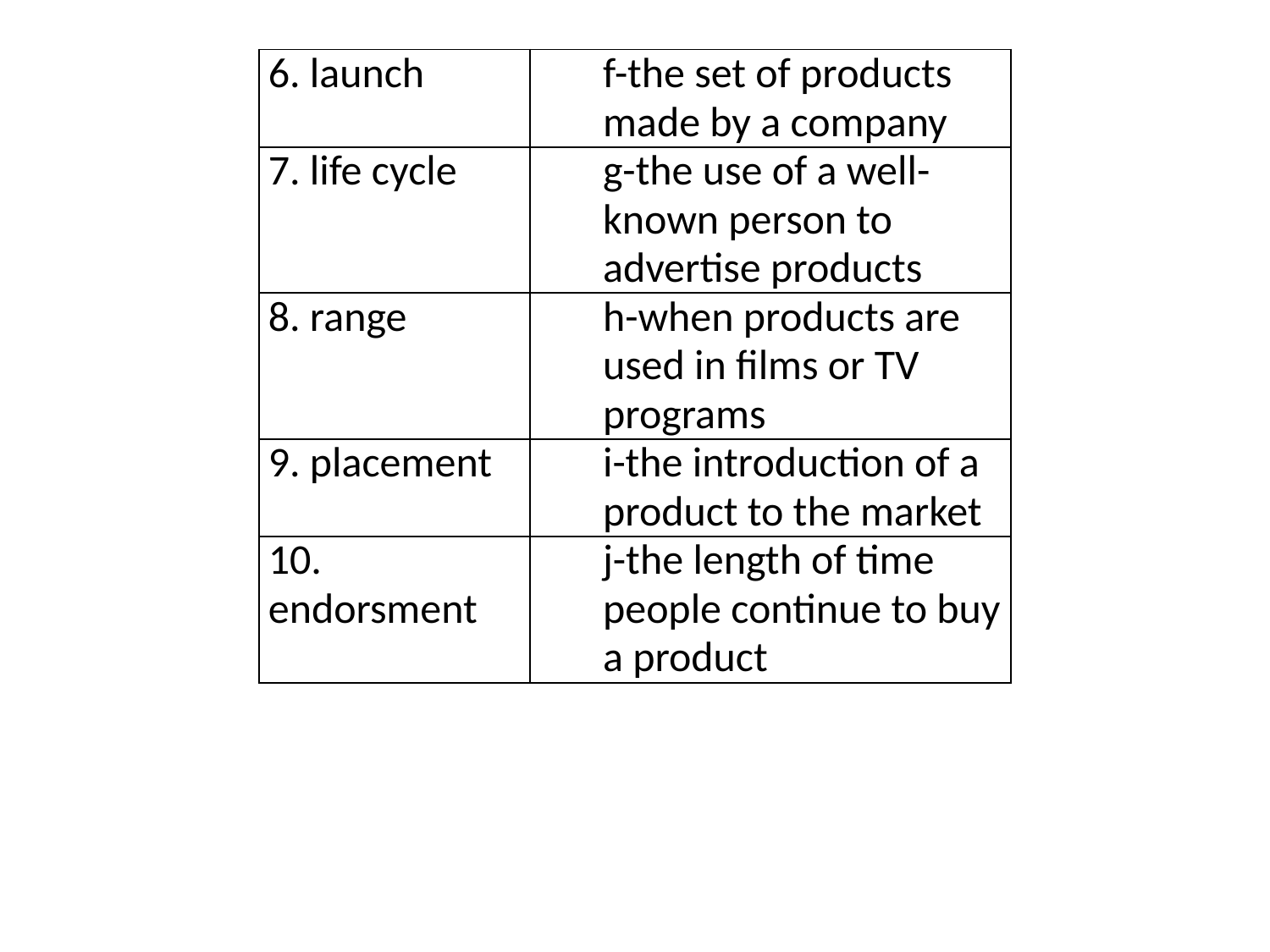

| 6. launch | f-the set of products made by a company |
| --- | --- |
| 7. life cycle | g-the use of a well-known person to advertise products |
| 8. range | h-when products are used in films or TV programs |
| 9. placement | i-the introduction of a product to the market |
| 10. endorsment | j-the length of time people continue to buy a product |